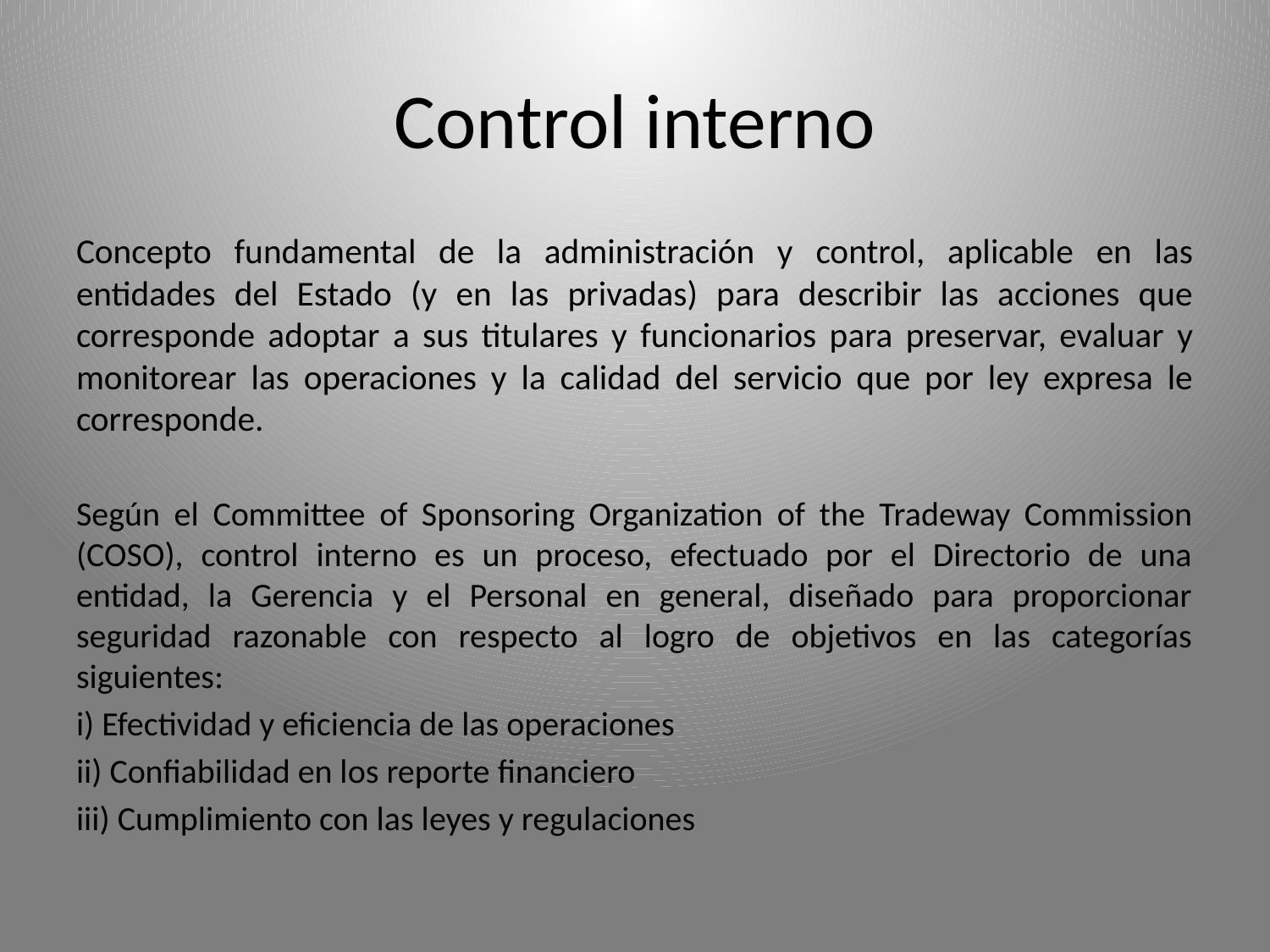

# Control interno
Concepto fundamental de la administración y control, aplicable en las entidades del Estado (y en las privadas) para describir las acciones que corresponde adoptar a sus titulares y funcionarios para preservar, evaluar y monitorear las operaciones y la calidad del servicio que por ley expresa le corresponde.

Según el Committee of Sponsoring Organization of the Tradeway Commission (COSO), control interno es un proceso, efectuado por el Directorio de una entidad, la Gerencia y el Personal en general, diseñado para proporcionar seguridad razonable con respecto al logro de objetivos en las categorías siguientes:
i) Efectividad y eficiencia de las operaciones
ii) Confiabilidad en los reporte financiero
iii) Cumplimiento con las leyes y regulaciones